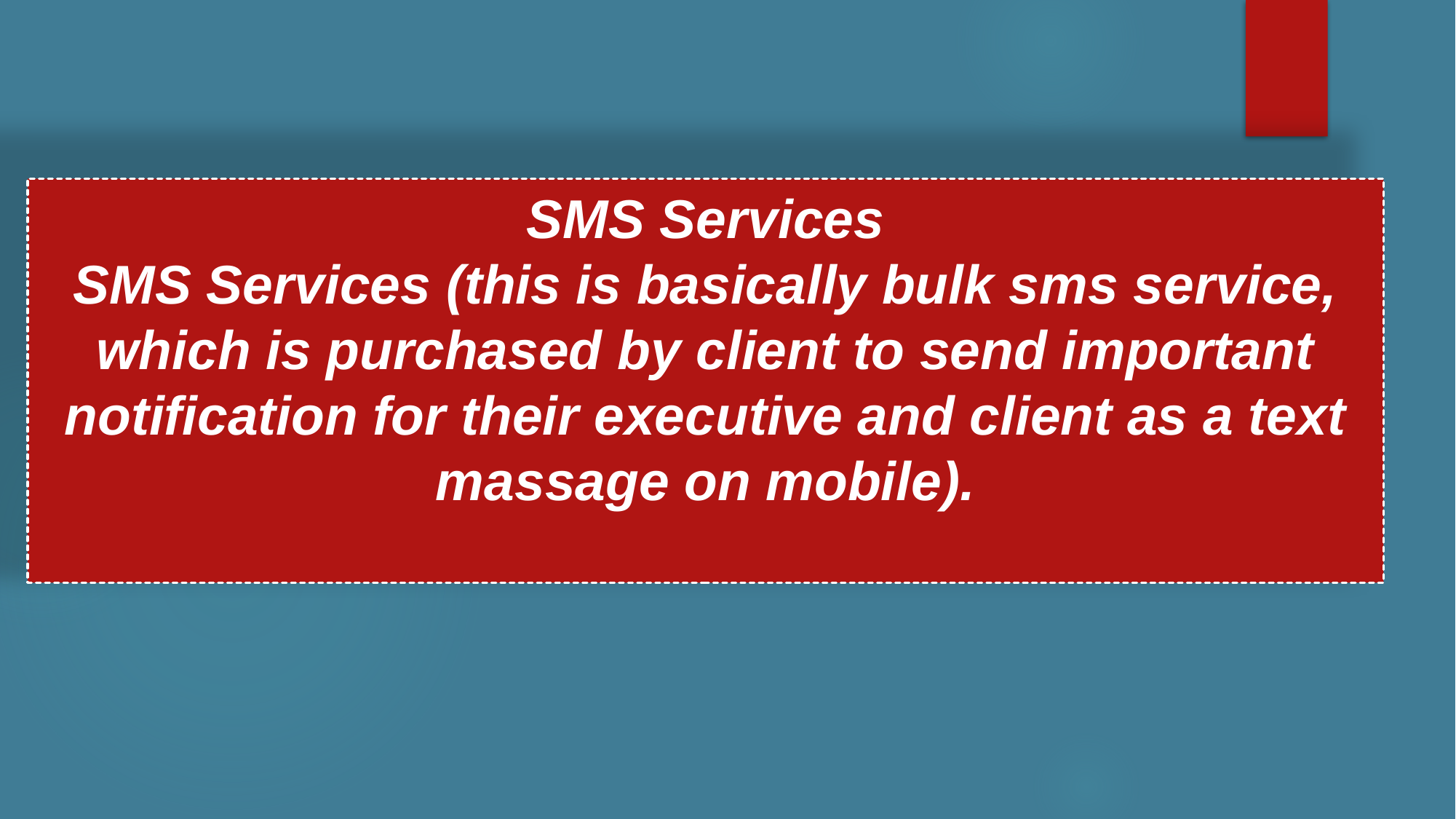

SMS Services
SMS Services (this is basically bulk sms service, which is purchased by client to send important notification for their executive and client as a text massage on mobile).